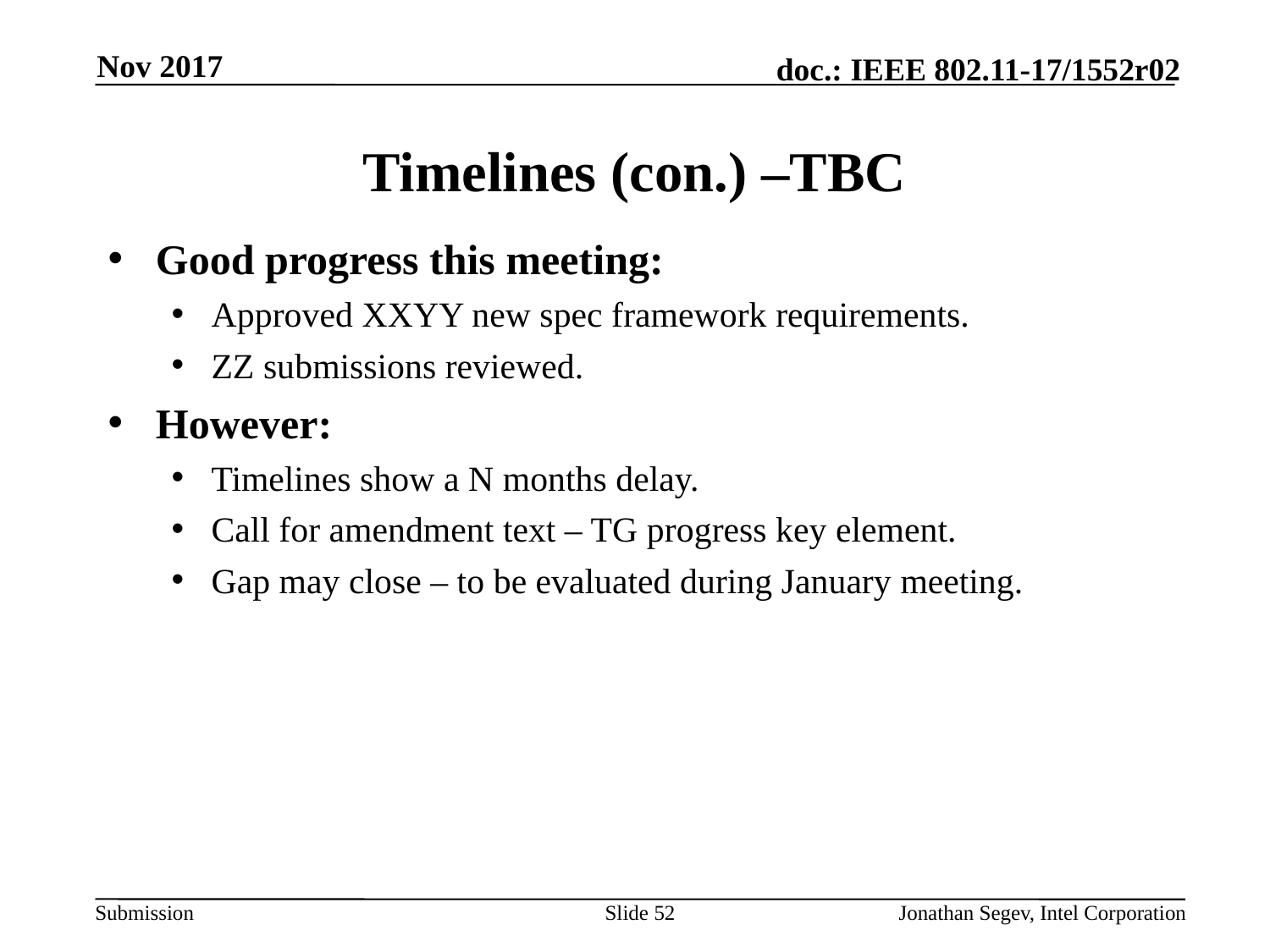

Nov 2017
# Timelines (con.) –TBC
Good progress this meeting:
Approved XXYY new spec framework requirements.
ZZ submissions reviewed.
However:
Timelines show a N months delay.
Call for amendment text – TG progress key element.
Gap may close – to be evaluated during January meeting.
Slide 52
Jonathan Segev, Intel Corporation